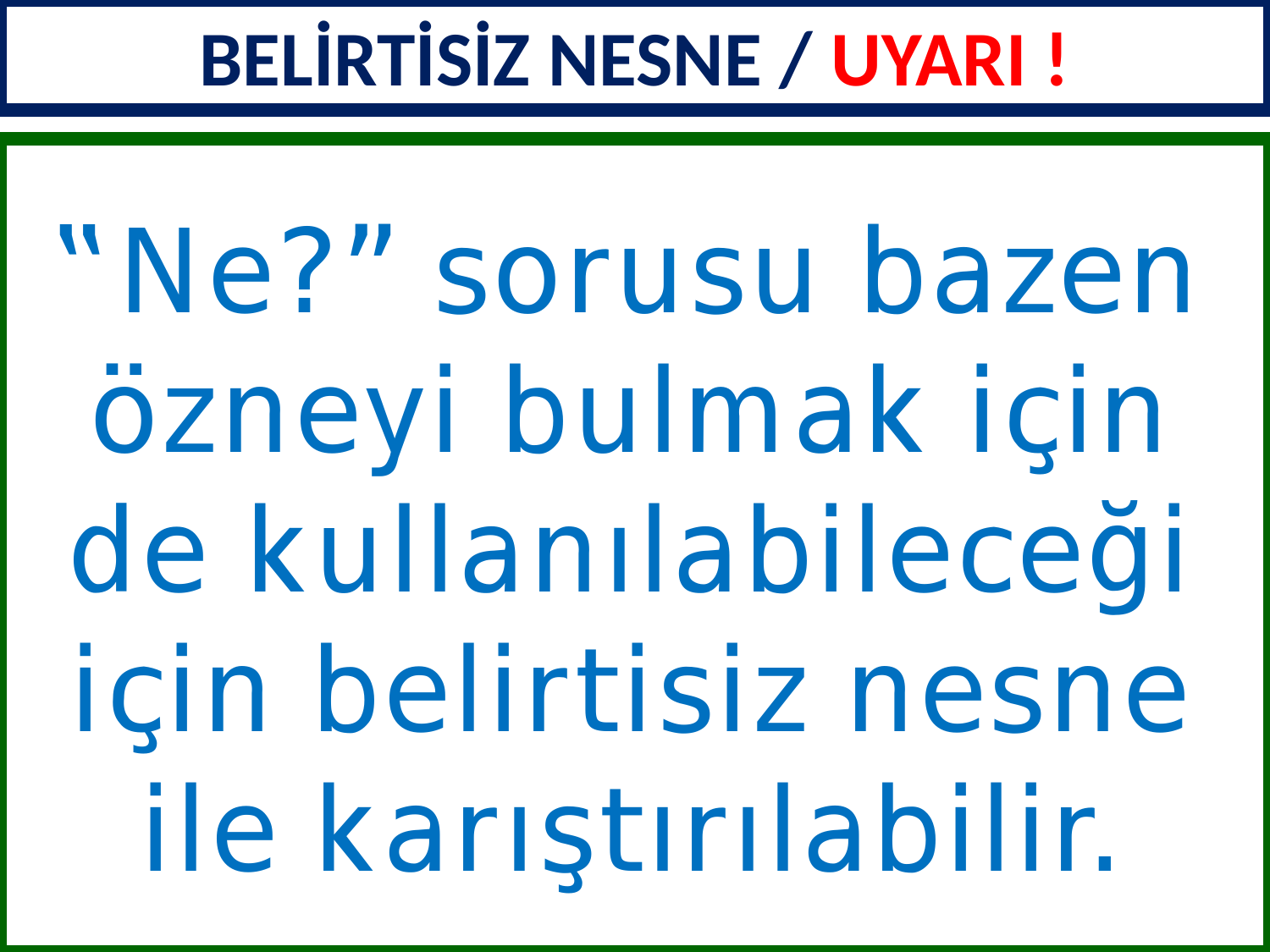

BELİRTİSİZ NESNE / UYARI !
“Ne?” sorusu bazen özneyi bulmak için de kullanılabileceği için belirtisiz nesne ile karıştırılabilir.